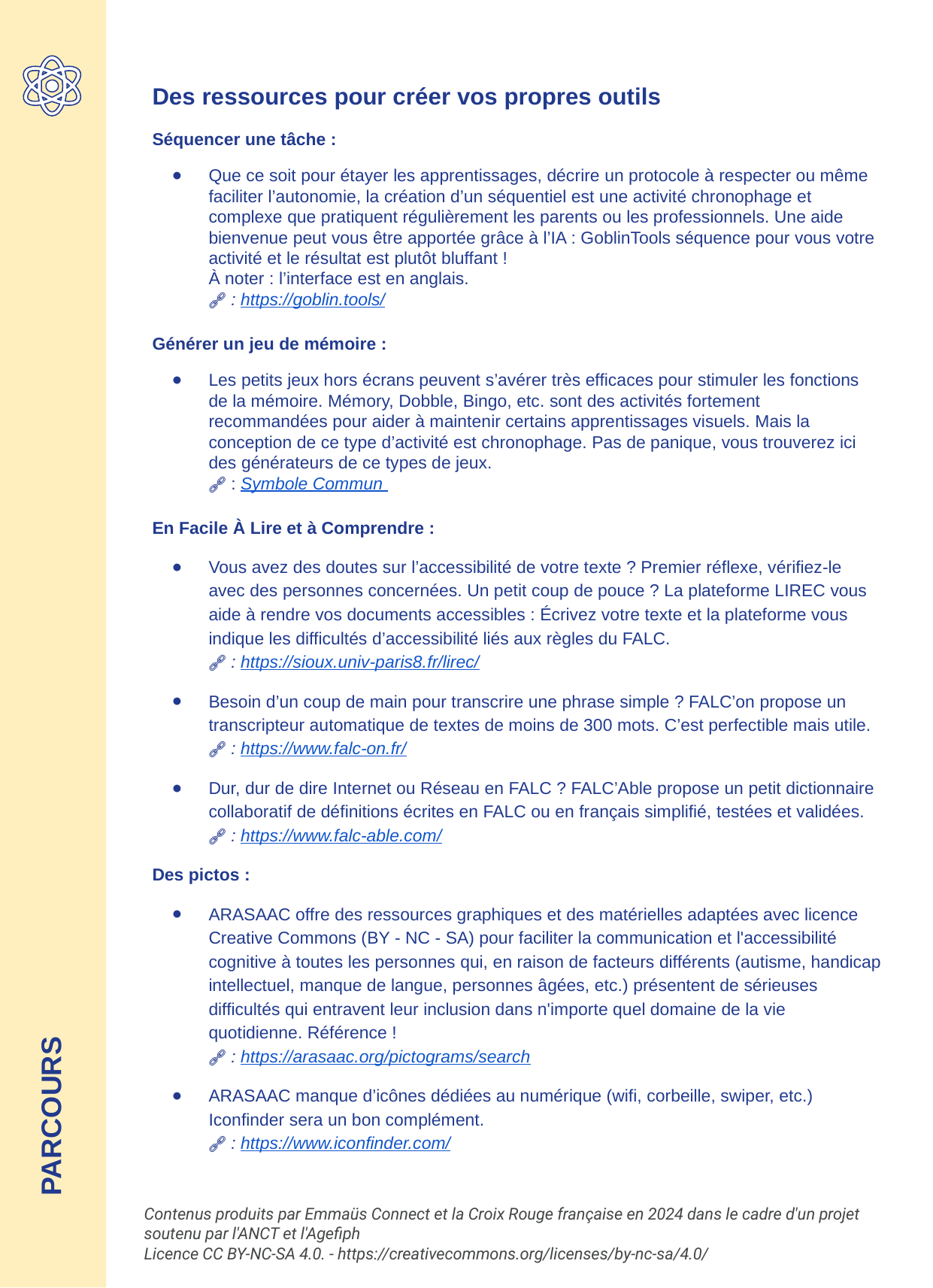

Des ressources pour créer vos propres outils
Séquencer une tâche :
Que ce soit pour étayer les apprentissages, décrire un protocole à respecter ou même faciliter l’autonomie, la création d’un séquentiel est une activité chronophage et complexe que pratiquent régulièrement les parents ou les professionnels. Une aide bienvenue peut vous être apportée grâce à l’IA : GoblinTools séquence pour vous votre activité et le résultat est plutôt bluffant !
À noter : l’interface est en anglais.
🔗 : https://goblin.tools/

Générer un jeu de mémoire :
Les petits jeux hors écrans peuvent s’avérer très efficaces pour stimuler les fonctions de la mémoire. Mémory, Dobble, Bingo, etc. sont des activités fortement recommandées pour aider à maintenir certains apprentissages visuels. Mais la conception de ce type d’activité est chronophage. Pas de panique, vous trouverez ici des générateurs de ce types de jeux.
🔗 : Symbole Commun

En Facile À Lire et à Comprendre :
Vous avez des doutes sur l’accessibilité de votre texte ? Premier réflexe, vérifiez-le avec des personnes concernées. Un petit coup de pouce ? La plateforme LIREC vous aide à rendre vos documents accessibles : Écrivez votre texte et la plateforme vous indique les difficultés d’accessibilité liés aux règles du FALC.
🔗 : https://sioux.univ-paris8.fr/lirec/
Besoin d’un coup de main pour transcrire une phrase simple ? FALC’on propose un transcripteur automatique de textes de moins de 300 mots. C’est perfectible mais utile.
🔗 : https://www.falc-on.fr/
Dur, dur de dire Internet ou Réseau en FALC ? FALC’Able propose un petit dictionnaire collaboratif de définitions écrites en FALC ou en français simplifié, testées et validées.
🔗 : https://www.falc-able.com/
Des pictos :
ARASAAC offre des ressources graphiques et des matérielles adaptées avec licence Creative Commons (BY - NC - SA) pour faciliter la communication et l'accessibilité cognitive à toutes les personnes qui, en raison de facteurs différents (autisme, handicap intellectuel, manque de langue, personnes âgées, etc.) présentent de sérieuses difficultés qui entravent leur inclusion dans n'importe quel domaine de la vie quotidienne. Référence !
🔗 : https://arasaac.org/pictograms/search
ARASAAC manque d’icônes dédiées au numérique (wifi, corbeille, swiper, etc.)  Iconfinder sera un bon complément.
🔗 : https://www.iconfinder.com/
PARCOURS